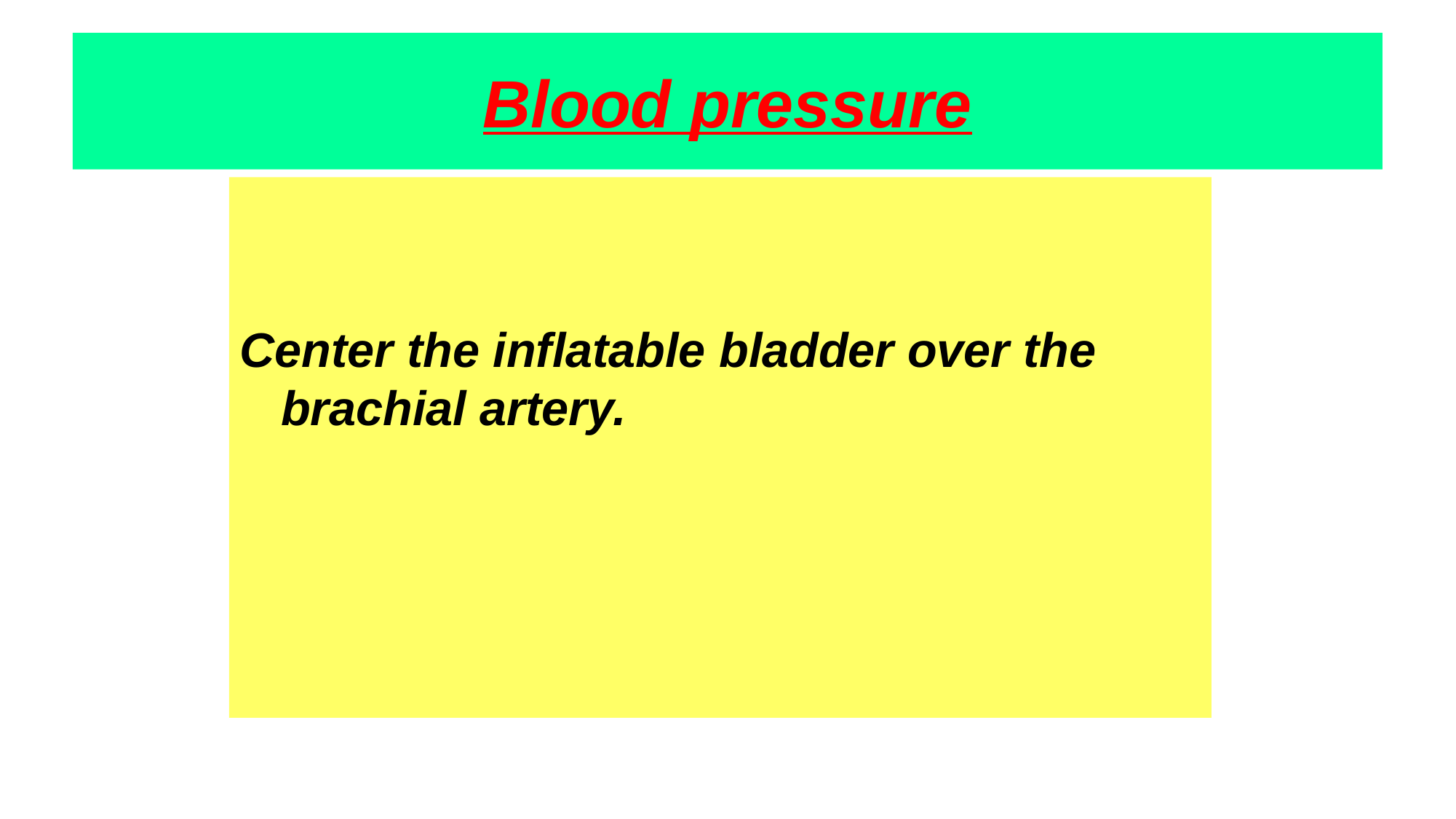

# Blood pressure

Center the inflatable bladder over the brachial artery.